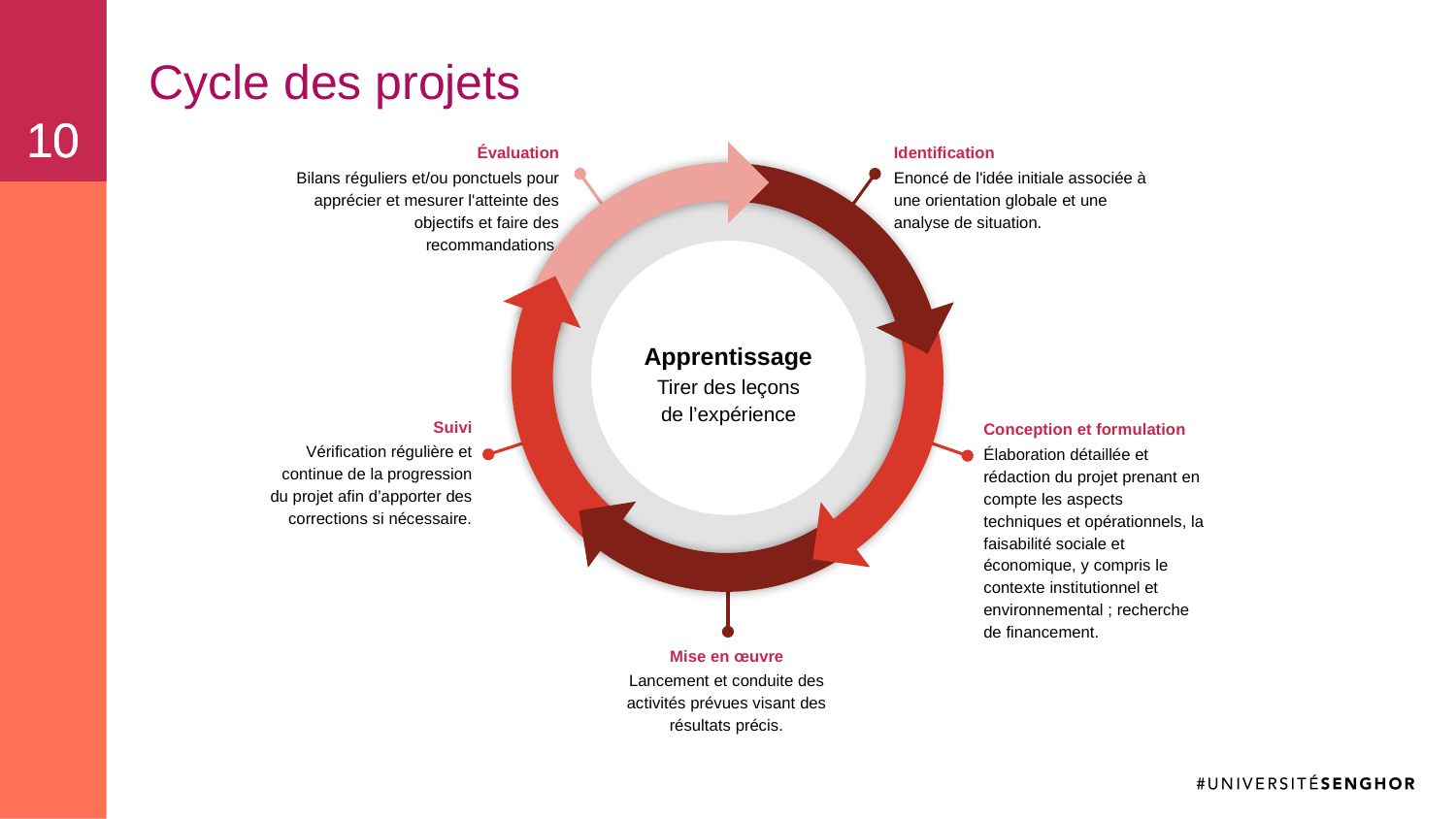

10
10
# Cycle des projets

Évaluation

Bilans réguliers et/ou ponctuels pour
apprécier et mesurer l'atteinte des objectifs et faire des recommandations.
Identification

Enoncé de l'idée initiale associée à une orientation globale et une analyse de situation.

Apprentissage
Tirer des leçons
de l’expérience
Suivi

Vérification régulière et continue de la progression du projet afin d’apporter des corrections si nécessaire.
Conception et formulation

Élaboration détaillée et rédaction du projet prenant en compte les aspects techniques et opérationnels, la faisabilité sociale et économique, y compris le contexte institutionnel et environnemental ; recherche de financement.

Mise en œuvre

Lancement et conduite des
activités prévues visant des
résultats précis.